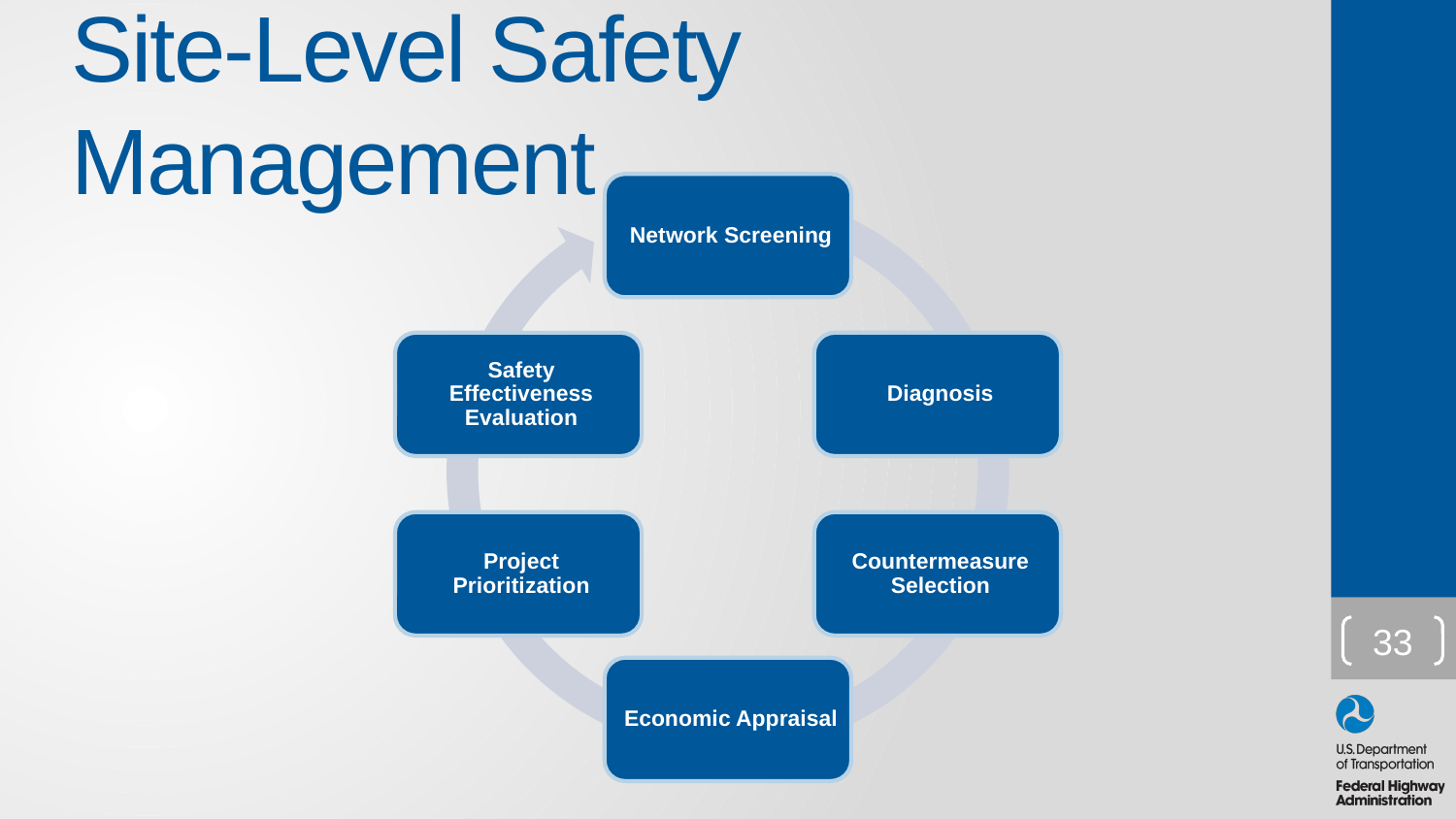

# Site-Level Safety Management
Network Screening
Diagnosis
Countermeasure Selection
Economic Appraisal
Project Prioritization
Safety Effectiveness Evaluation
33